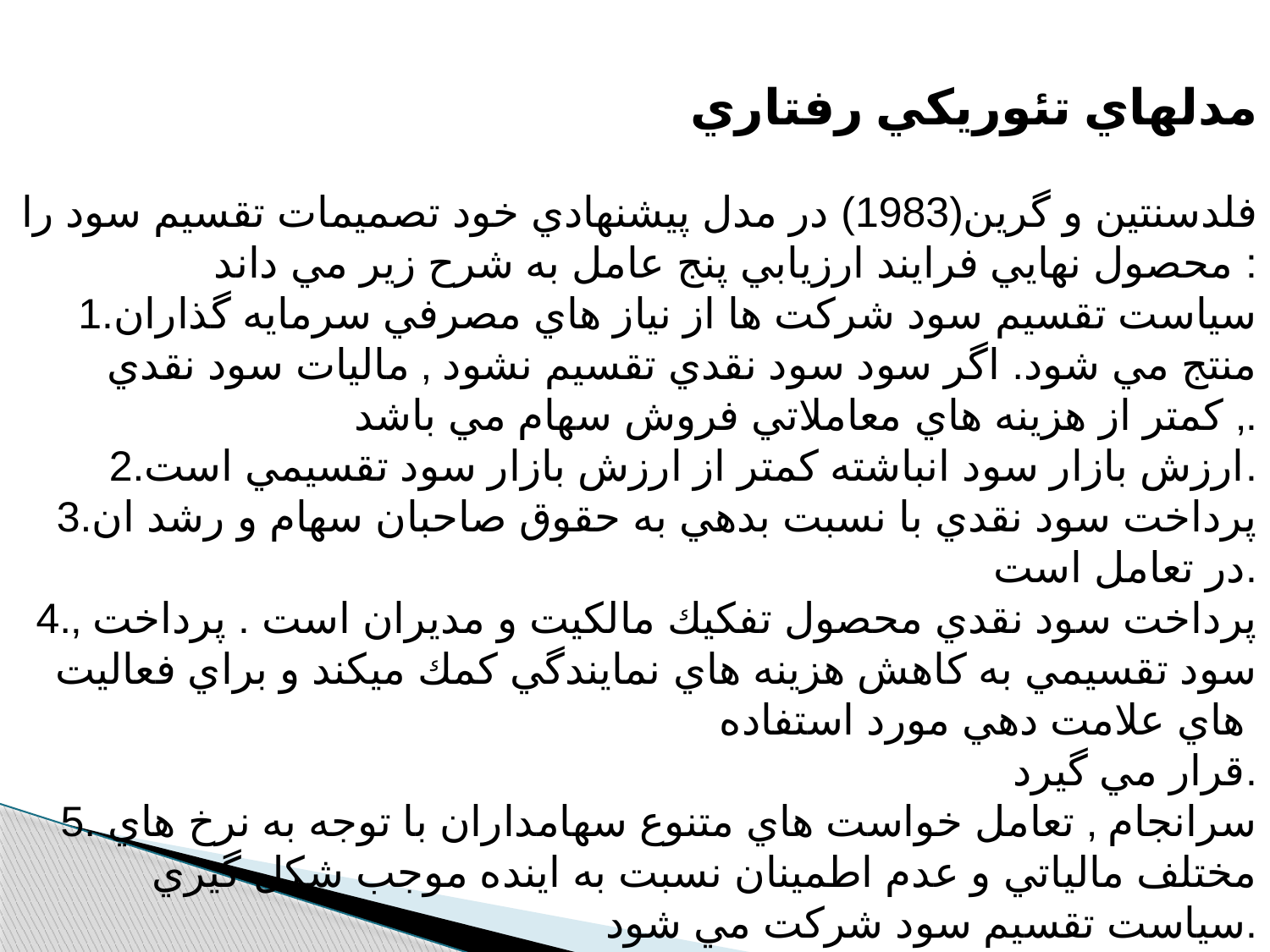

مدلهاي تئوريكي رفتاري

فلدسنتين و گرين(1983) در مدل پيشنهادي خود تصميمات تقسيم سود را محصول نهايي فرايند ارزيابي پنج عامل به شرح زير مي داند :
1.سياست تقسيم سود شركت ها از نياز هاي مصرفي سرمايه گذاران منتج مي شود. اگر سود سود نقدي تقسيم نشود ‚ ماليات سود نقدي ‚ كمتر از هزينه هاي معاملاتي فروش سهام مي باشد.
2.ارزش بازار سود انباشته كمتر از ارزش بازار سود تقسيمي است.
3.پرداخت سود نقدي با نسبت بدهي به حقوق صاحبان سهام و رشد ان در تعامل است.
4.‚ پرداخت سود نقدي محصول تفكيك مالكيت و مديران است . پرداخت سود تقسيمي به كاهش هزينه هاي نمايندگي كمك ميكند و براي فعاليت هاي علامت دهي مورد استفاده
قرار مي گيرد.
5. سرانجام ‚ تعامل خواست هاي متنوع سهامداران با توجه به نرخ هاي مختلف مالياتي و عدم اطمينان نسبت به اينده موجب شكل گيري سياست تقسيم سود شركت مي شود.